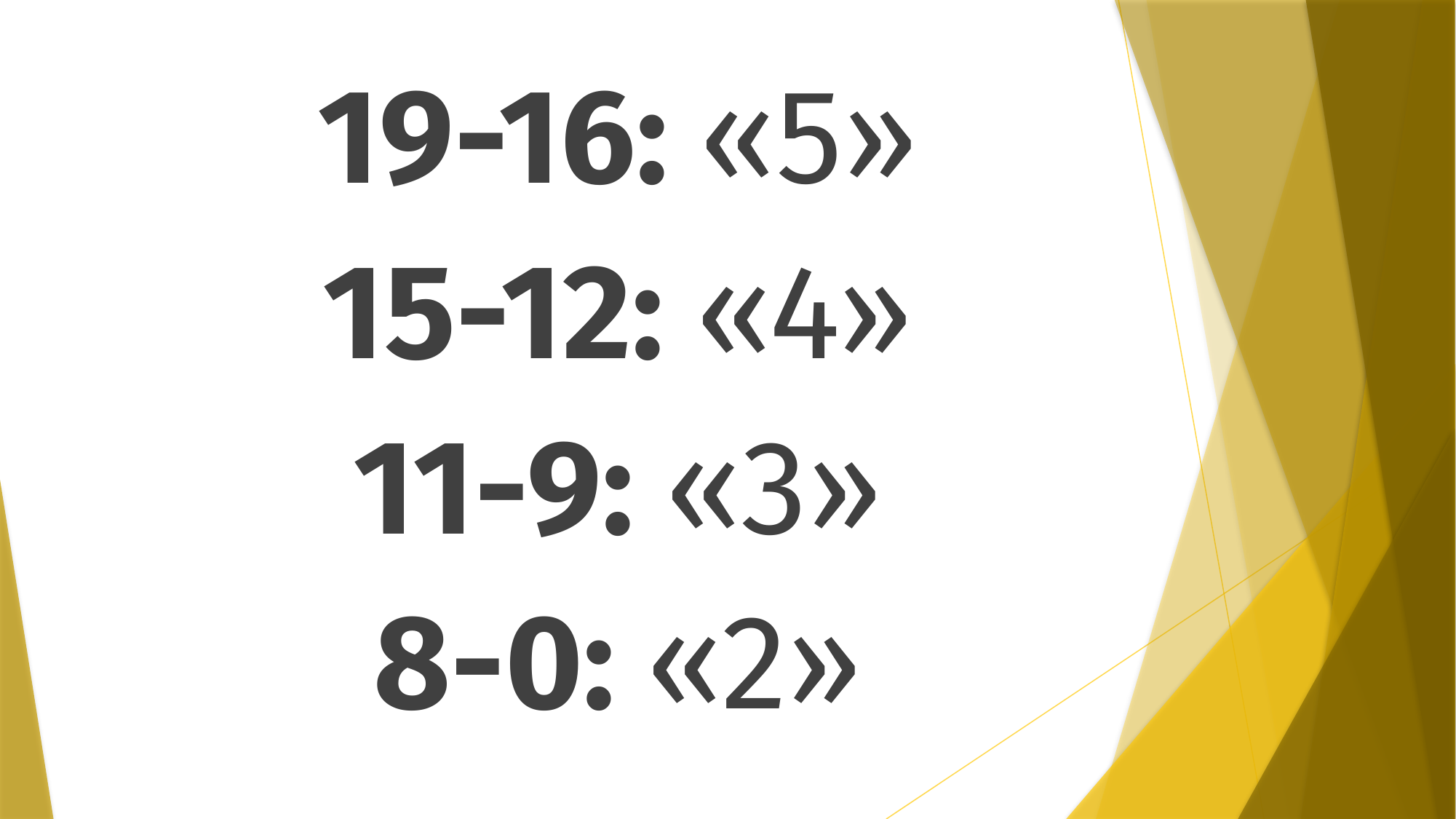

19-16: «5»
15-12: «4»
11-9: «3»
8-0: «2»
#